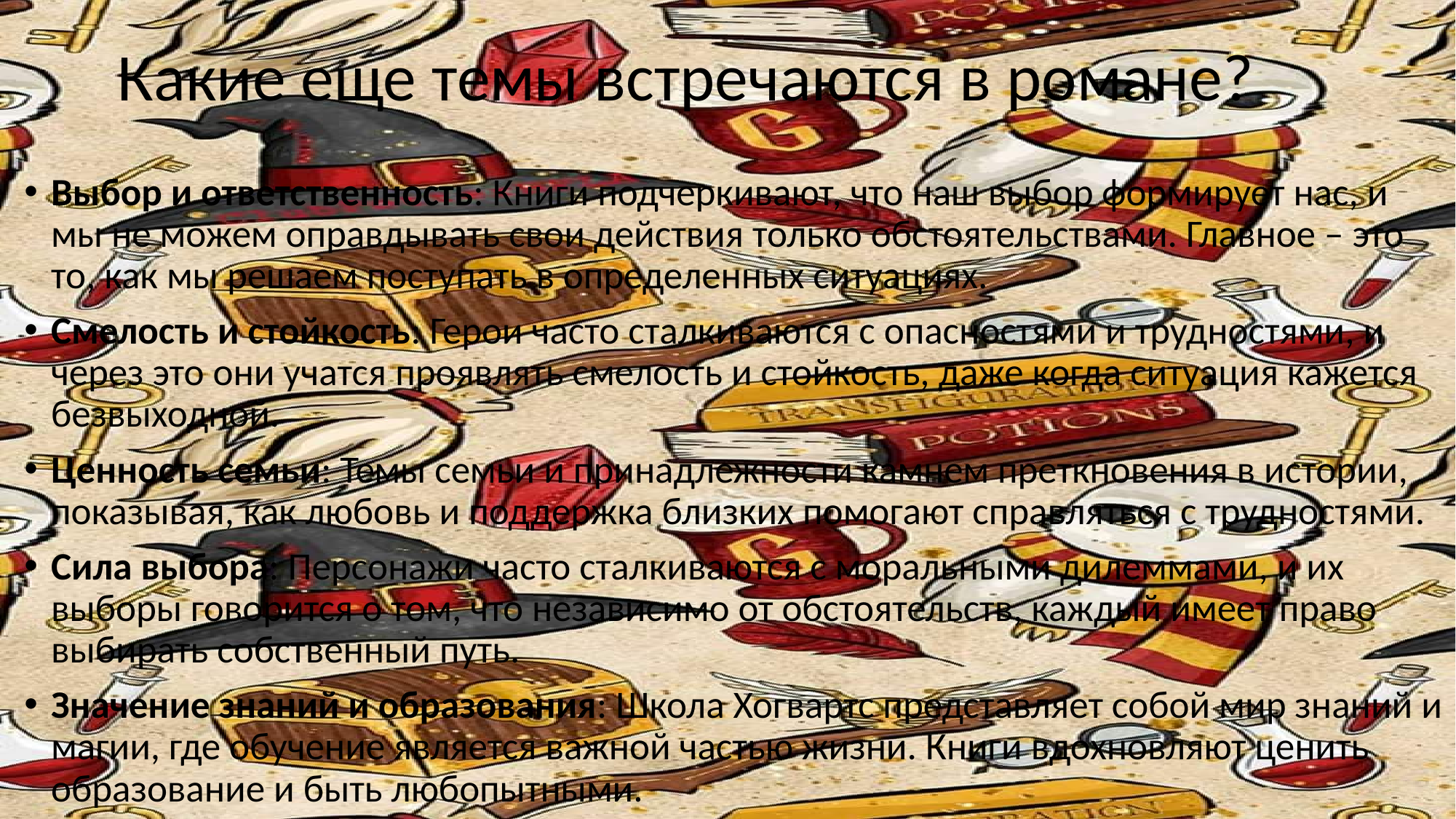

# Какие еще темы встречаются в романе?
Выбор и ответственность: Книги подчеркивают, что наш выбор формирует нас, и мы не можем оправдывать свои действия только обстоятельствами. Главное – это то, как мы решаем поступать в определенных ситуациях.
Смелость и стойкость: Герои часто сталкиваются с опасностями и трудностями, и через это они учатся проявлять смелость и стойкость, даже когда ситуация кажется безвыходной.
Ценность семьи: Темы семьи и принадлежности камнем преткновения в истории, показывая, как любовь и поддержка близких помогают справляться с трудностями.
Сила выбора: Персонажи часто сталкиваются с моральными дилеммами, и их выборы говорится о том, что независимо от обстоятельств, каждый имеет право выбирать собственный путь.
Значение знаний и образования: Школа Хогвартс представляет собой мир знаний и магии, где обучение является важной частью жизни. Книги вдохновляют ценить образование и быть любопытными.